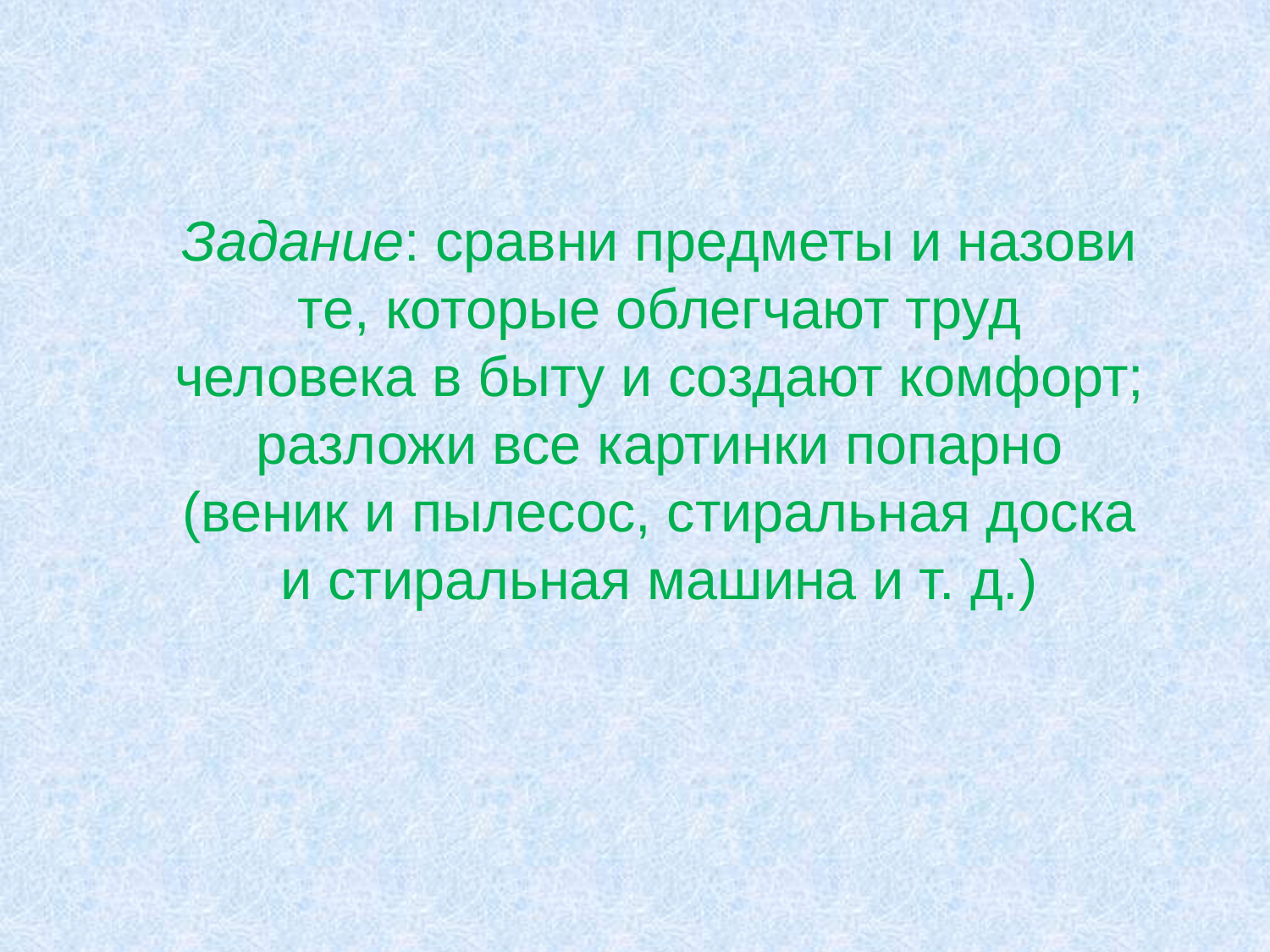

Задание: сравни предметы и назови те, которые облегчают труд человека в быту и создают комфорт; разложи все картинки попарно (веник и пылесос, стиральная доска и стиральная машина и т. д.)